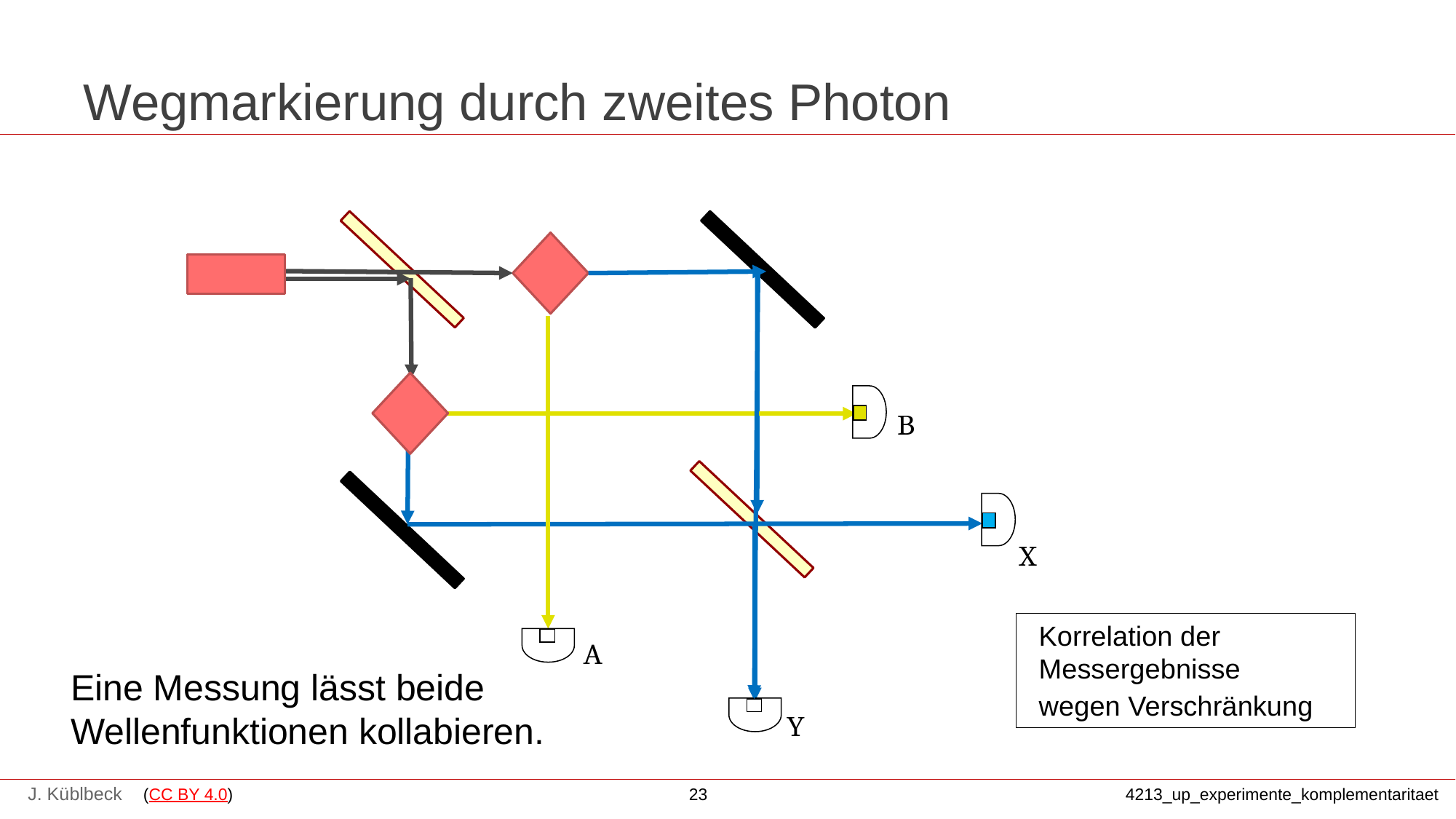

# Wegmarkierung durch zweites Photon

Eine Messung lässt beide
Wellenfunktionen kollabieren.

B

X
Korrelation der Messergebnisse
wegen Verschränkung

A

Y